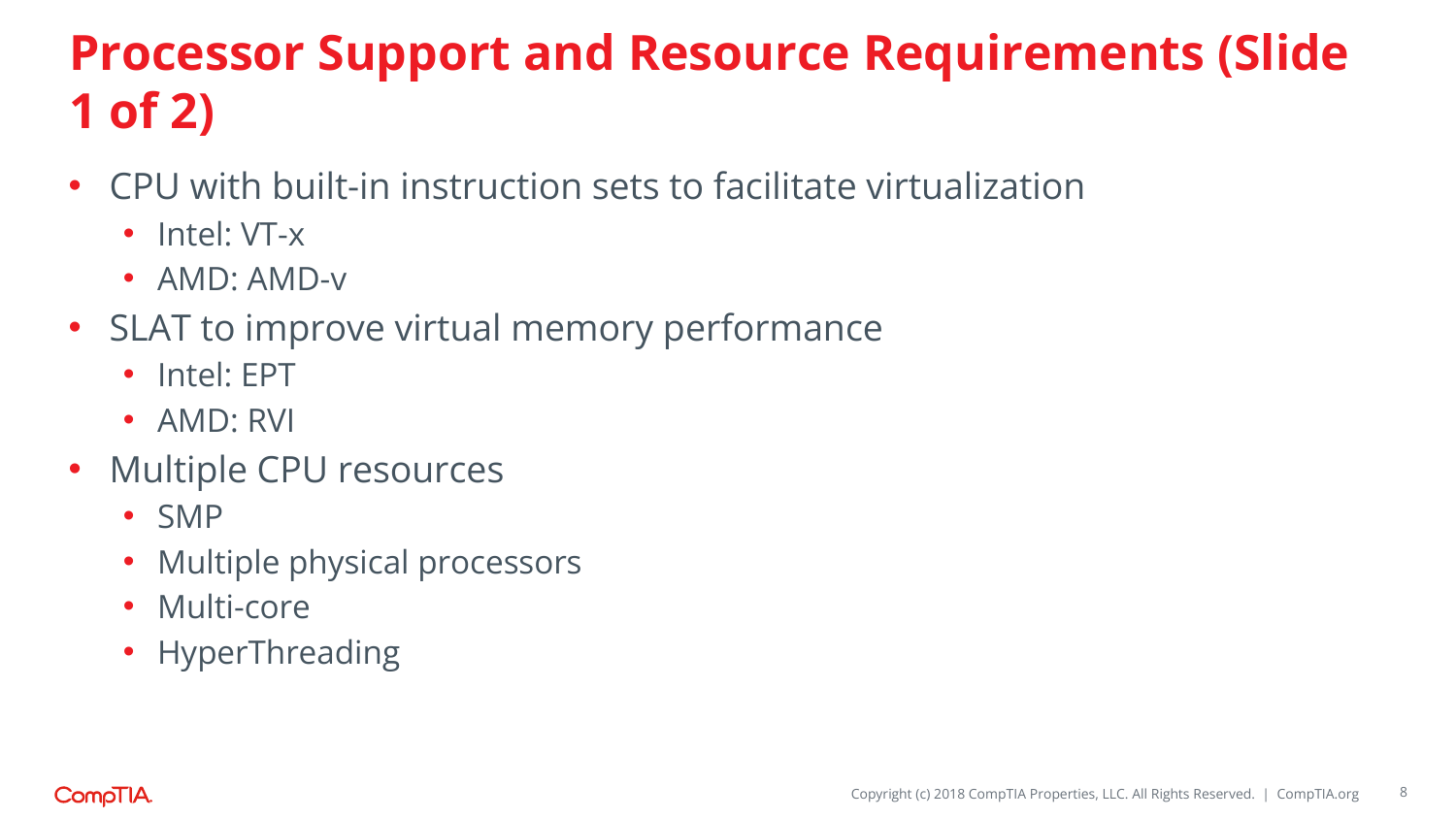

# Processor Support and Resource Requirements (Slide 1 of 2)
CPU with built-in instruction sets to facilitate virtualization
Intel: VT-x
AMD: AMD-v
SLAT to improve virtual memory performance
Intel: EPT
AMD: RVI
Multiple CPU resources
SMP
Multiple physical processors
Multi-core
HyperThreading

8